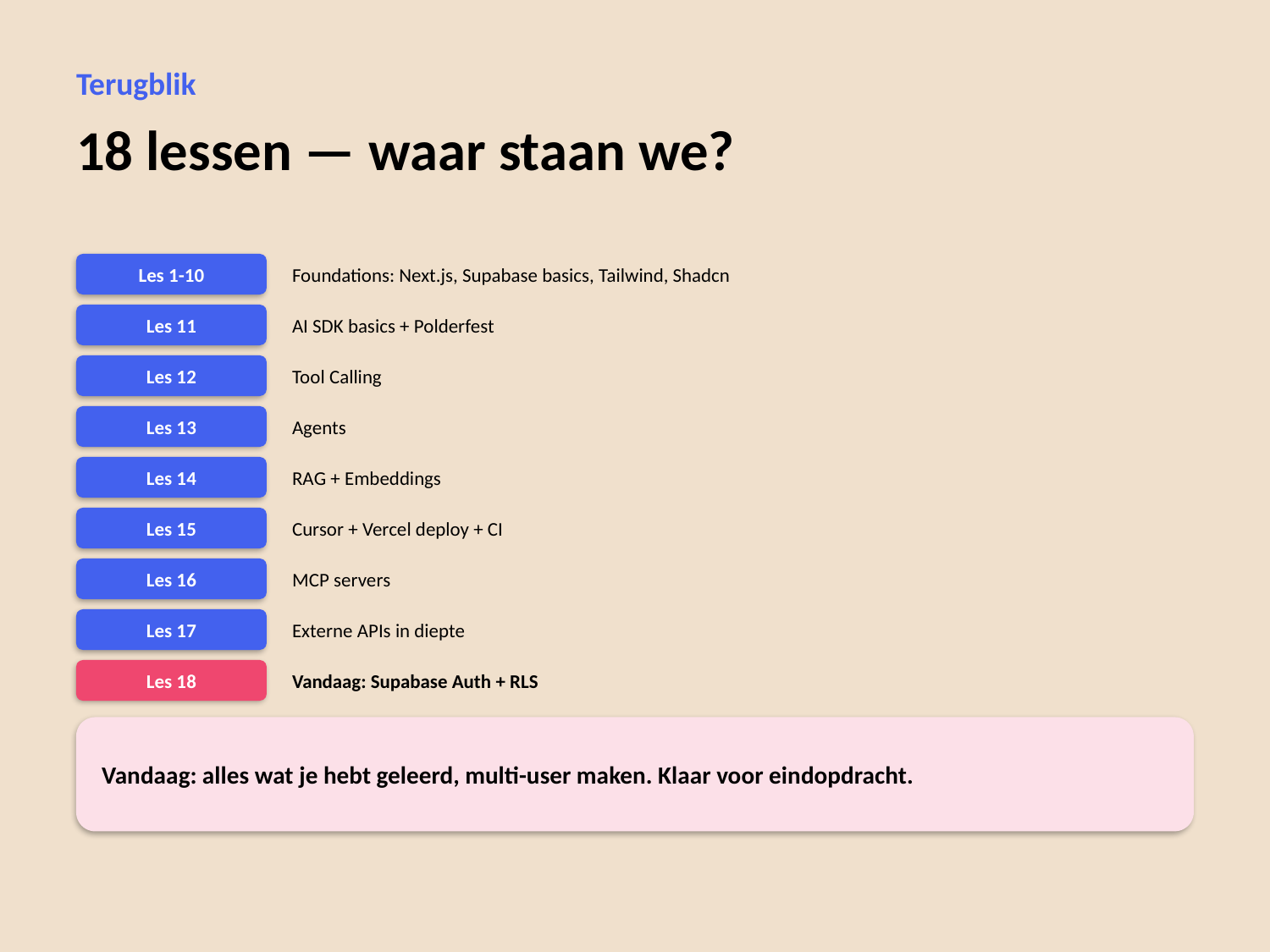

Terugblik
18 lessen — waar staan we?

Les 1-10
Foundations: Next.js, Supabase basics, Tailwind, Shadcn

Les 11
AI SDK basics + Polderfest

Les 12
Tool Calling

Les 13
Agents

Les 14
RAG + Embeddings

Les 15
Cursor + Vercel deploy + CI

Les 16
MCP servers

Les 17
Externe APIs in diepte

Les 18
Vandaag: Supabase Auth + RLS

Vandaag: alles wat je hebt geleerd, multi-user maken. Klaar voor eindopdracht.